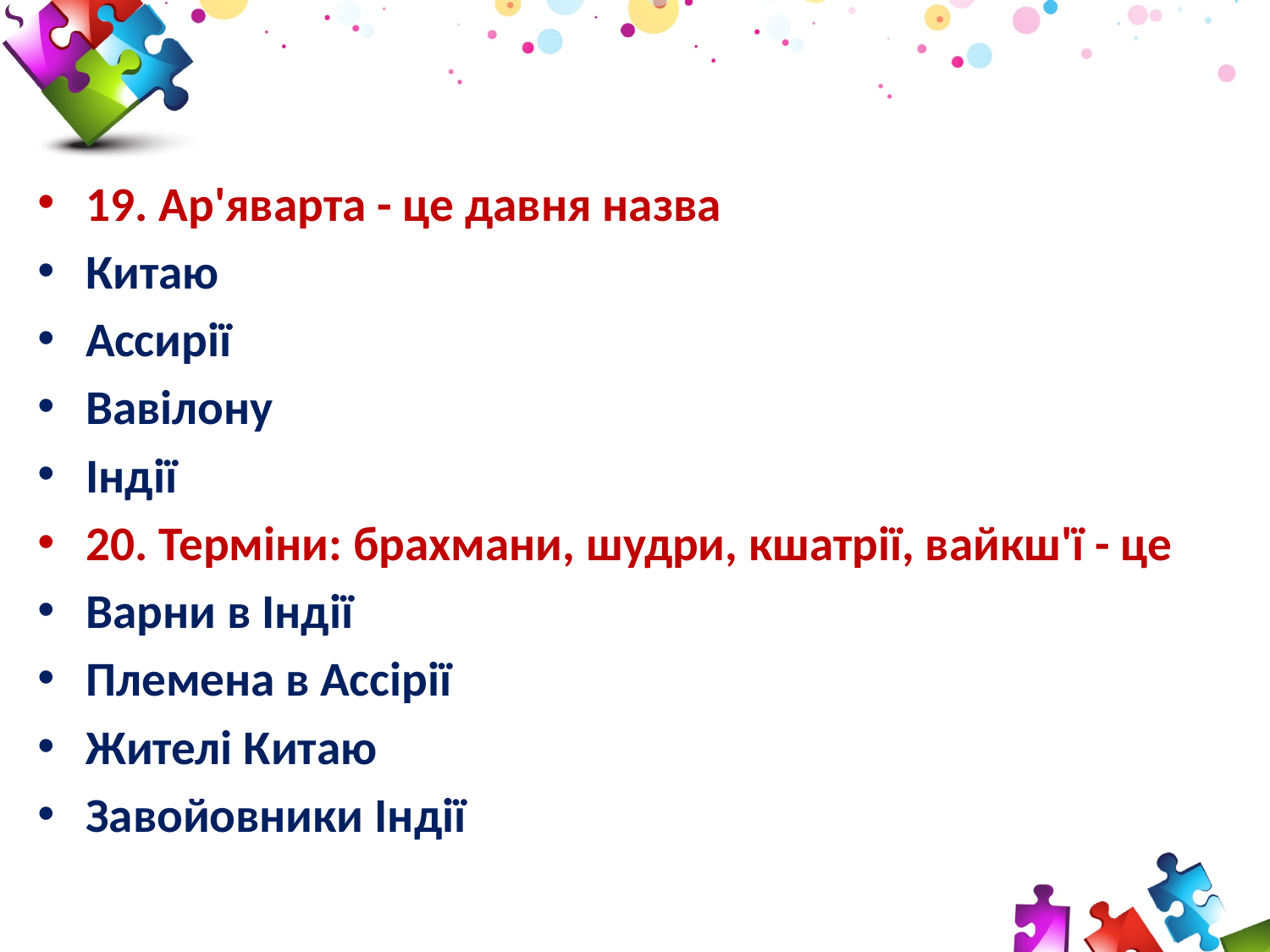

#
19. Ар'яварта - це давня назва
Китаю
Ассирії
Вавілону
Індії
20. Терміни: брахмани, шудри, кшатрії, вайкш'ї - це
Варни в Індії
Племена в Ассірії
Жителі Китаю
Завойовники Індії